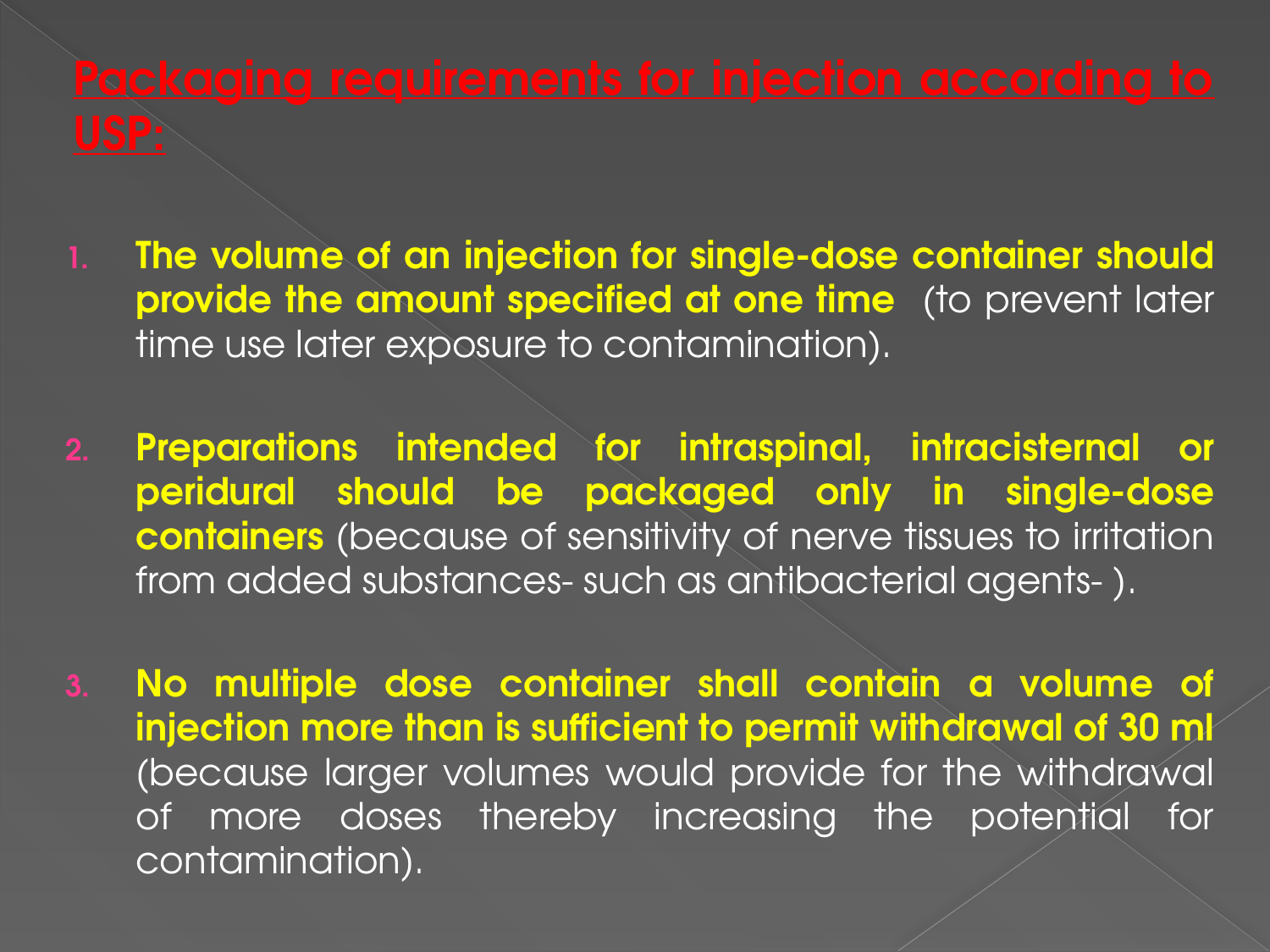

Packaging requirements for injection according to USP:

The volume of an injection for single-dose container should provide the amount specified at one time  (to prevent later time use later exposure to contamination).

Preparations intended for intraspinal, intracisternal or peridural should be packaged only in single-dose containers (because of sensitivity of nerve tissues to irritation from added substances- such as antibacterial agents- ).

No multiple dose container shall contain a volume of injection more than is sufficient to permit withdrawal of 30 ml (because larger volumes would provide for the withdrawal of more doses thereby increasing the potential for contamination).